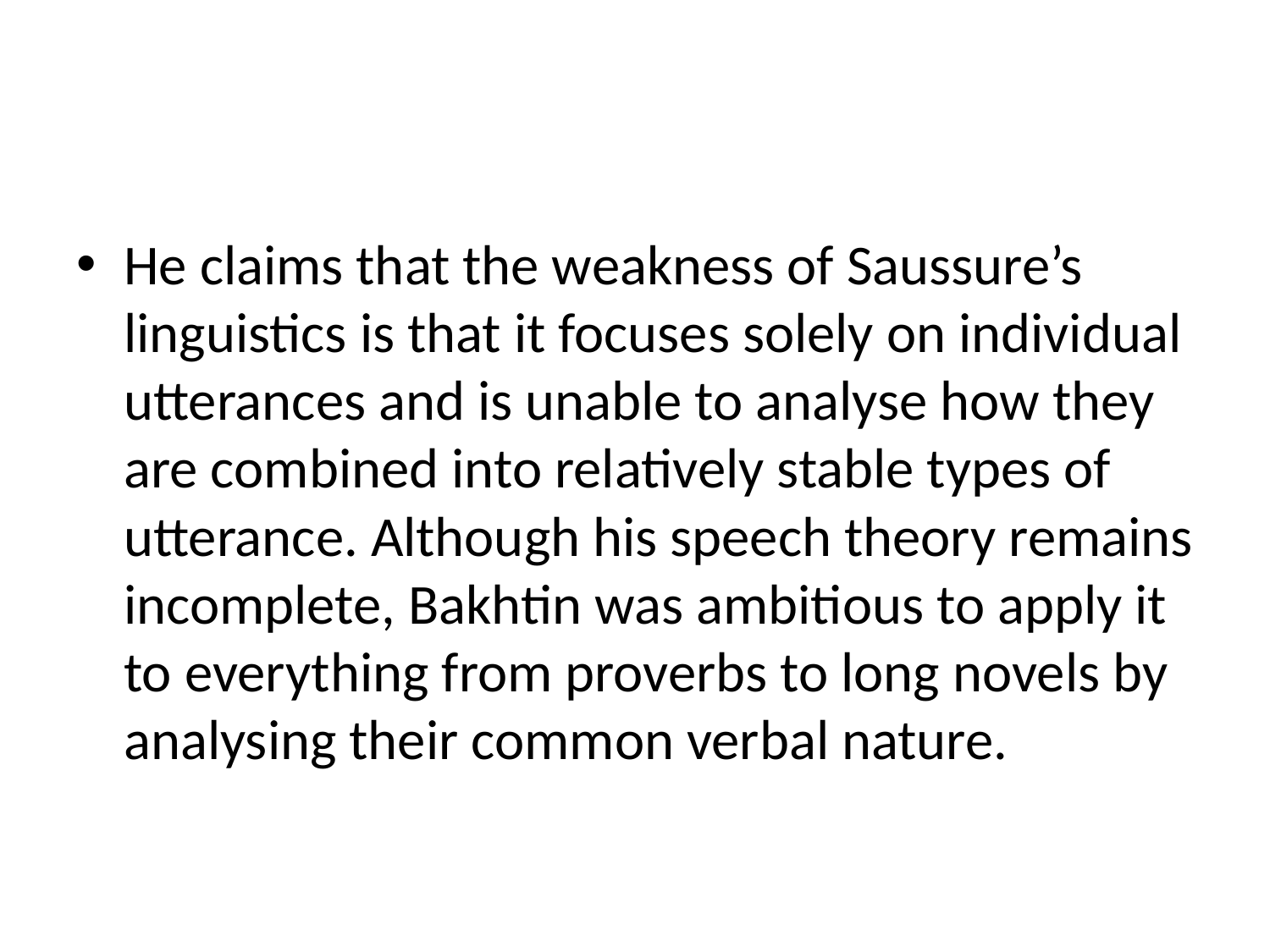

#
He claims that the weakness of Saussure’s linguistics is that it focuses solely on individual utterances and is unable to analyse how they are combined into relatively stable types of utterance. Although his speech theory remains incomplete, Bakhtin was ambitious to apply it to everything from proverbs to long novels by analysing their common verbal nature.